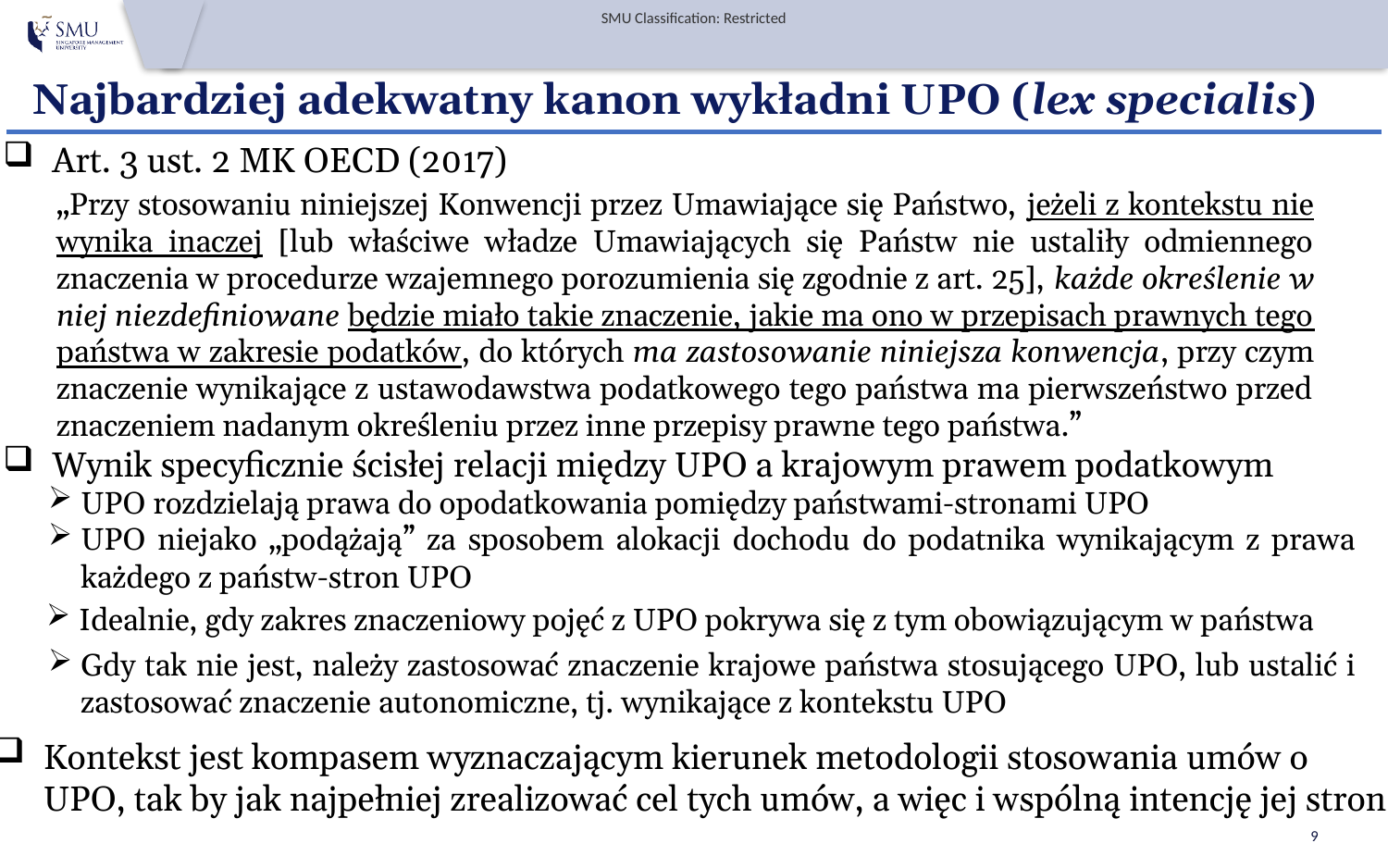

Najbardziej adekwatny kanon wykładni UPO (lex specialis)
Art. 3 ust. 2 MK OECD (2017)
„Przy stosowaniu niniejszej Konwencji przez Umawiające się Państwo, jeżeli z kontekstu nie wynika inaczej [lub właściwe władze Umawiających się Państw nie ustaliły odmiennego znaczenia w procedurze wzajemnego porozumienia się zgodnie z art. 25], każde określenie w niej niezdefiniowane będzie miało takie znaczenie, jakie ma ono w przepisach prawnych tego państwa w zakresie podatków, do których ma zastosowanie niniejsza konwencja, przy czym znaczenie wynikające z ustawodawstwa podatkowego tego państwa ma pierwszeństwo przed znaczeniem nadanym określeniu przez inne przepisy prawne tego państwa.”
Wynik specyficznie ścisłej relacji między UPO a krajowym prawem podatkowym
UPO rozdzielają prawa do opodatkowania pomiędzy państwami-stronami UPO
UPO niejako „podążają” za sposobem alokacji dochodu do podatnika wynikającym z prawa każdego z państw-stron UPO
Idealnie, gdy zakres znaczeniowy pojęć z UPO pokrywa się z tym obowiązującym w państwa
Gdy tak nie jest, należy zastosować znaczenie krajowe państwa stosującego UPO, lub ustalić i zastosować znaczenie autonomiczne, tj. wynikające z kontekstu UPO
Kontekst jest kompasem wyznaczającym kierunek metodologii stosowania umów o UPO, tak by jak najpełniej zrealizować cel tych umów, a więc i wspólną intencję jej stron
9